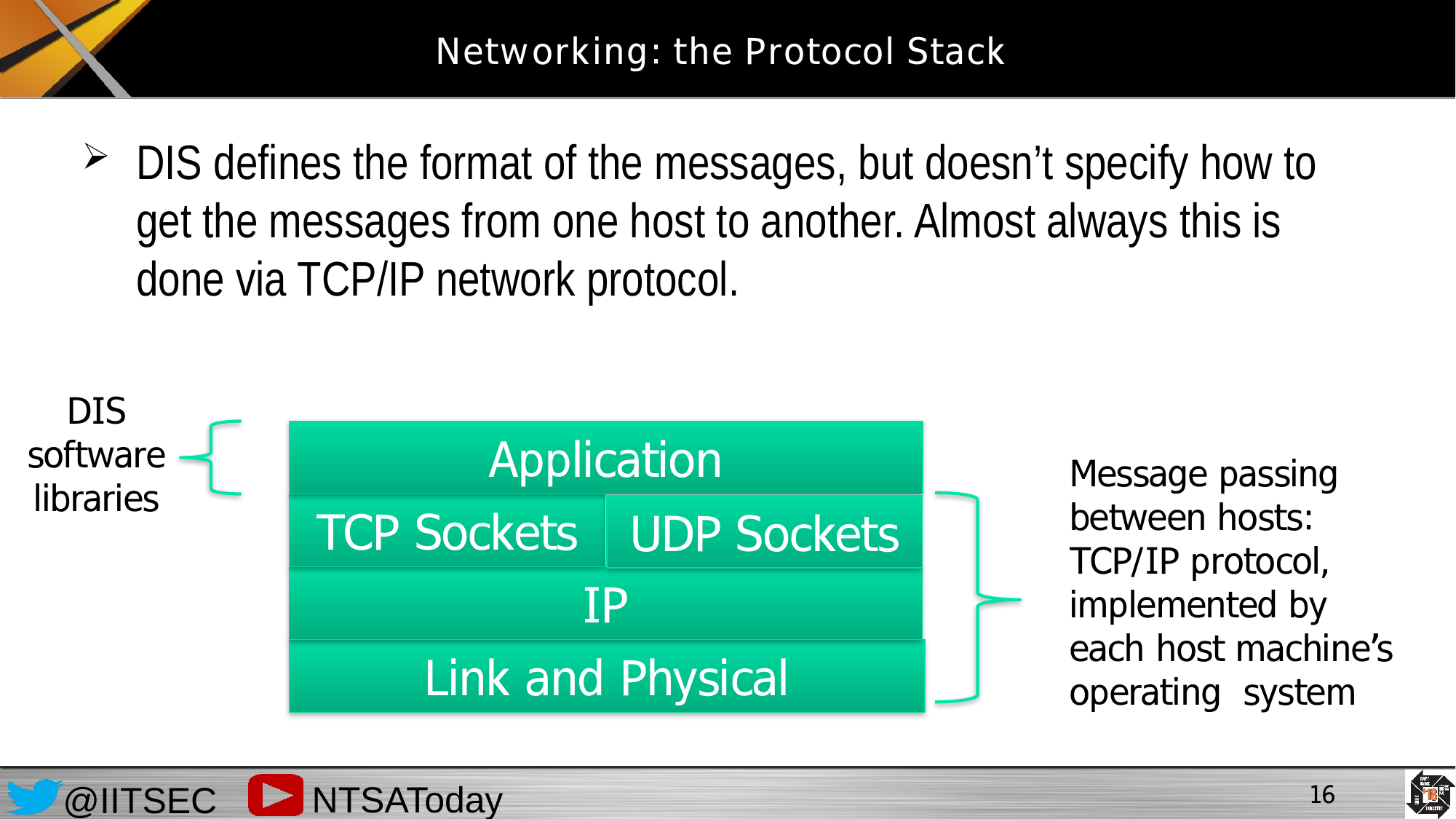

# Networking: the Protocol Stack
DIS defines the format of the messages, but doesn’t specify how to get the messages from one host to another. Almost always this is done via TCP/IP network protocol.
DIS software libraries

Application

TCP Sockets
UDP Sockets
IP
Link and Physical
Message passing
between hosts:
TCP/IP protocol, implemented by
each host machine’s operating  system
16